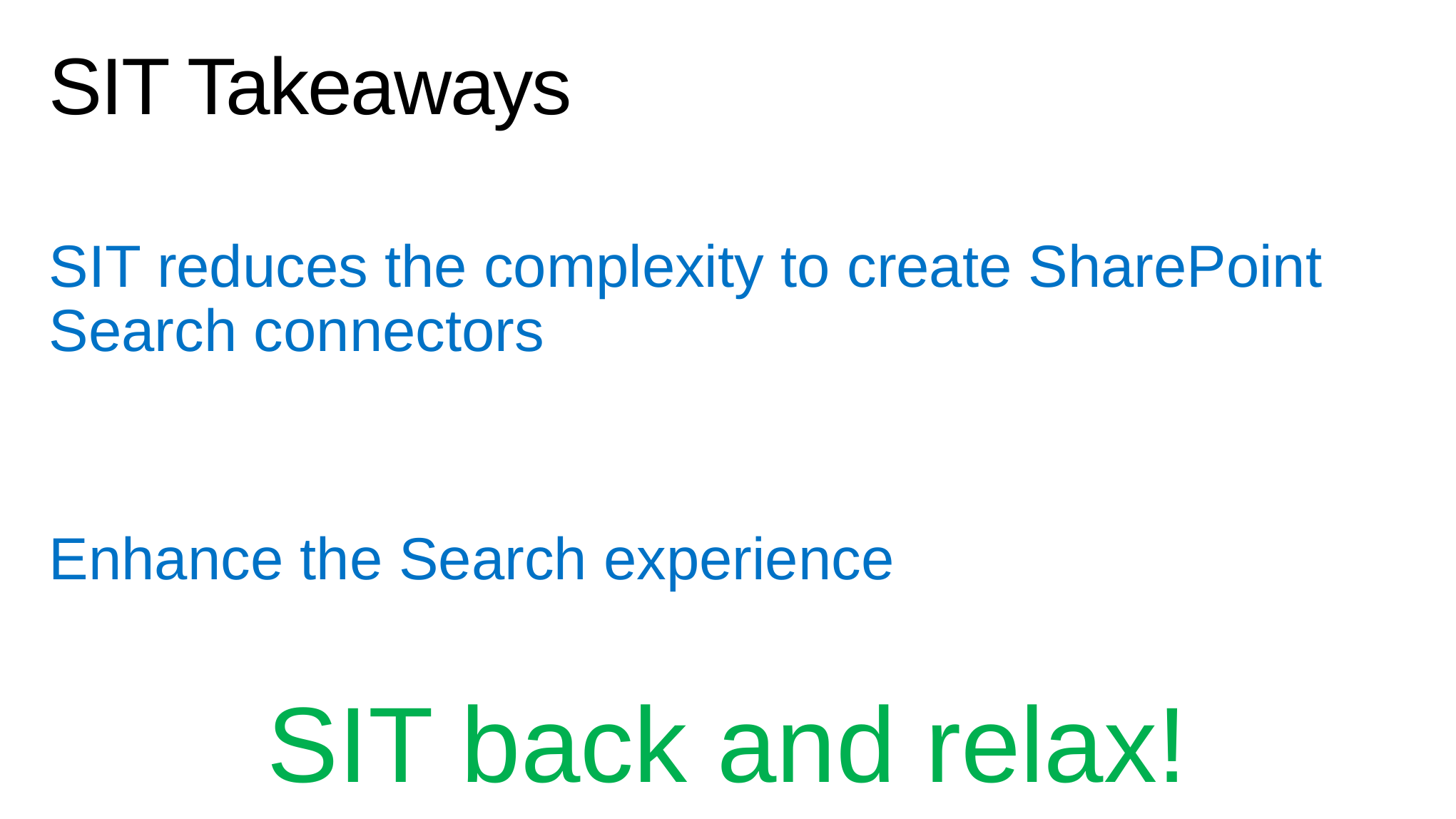

# SIT Takeaways

SIT reduces the complexity to create SharePoint Search connectors

Enhance the Search experience

SIT back and relax!